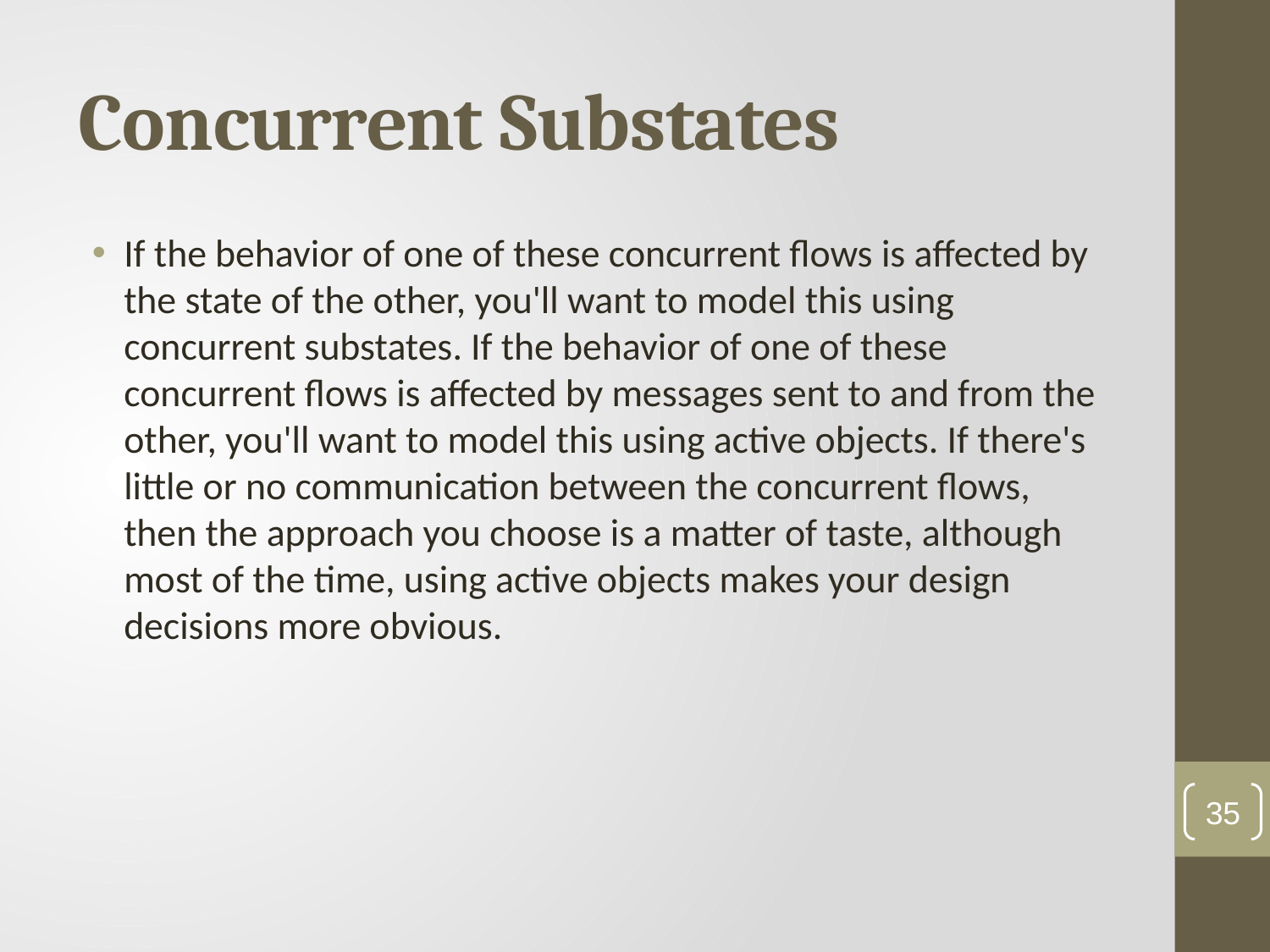

# Concurrent Substates
If the behavior of one of these concurrent flows is affected by the state of the other, you'll want to model this using concurrent substates. If the behavior of one of these concurrent flows is affected by messages sent to and from the other, you'll want to model this using active objects. If there's little or no communication between the concurrent flows, then the approach you choose is a matter of taste, although most of the time, using active objects makes your design decisions more obvious.
35